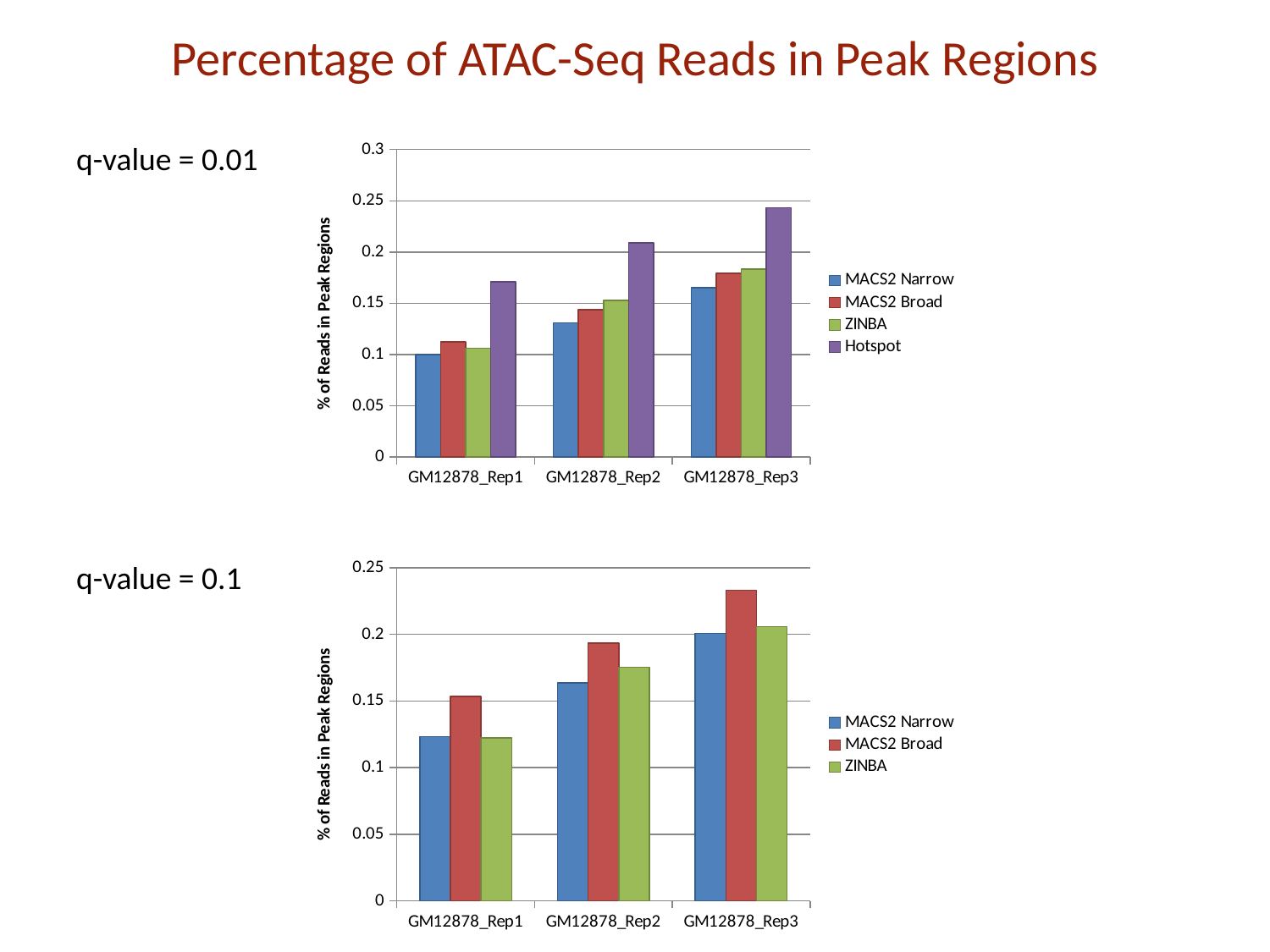

Percentage of ATAC-Seq Reads in Peak Regions
q-value = 0.01

### Chart

| Category |  |  |  |  |
|---|---|---|---|---|
| GM12878_Rep1 | 0.0998884698906308 | 0.112263384203815 | 0.105978312527717 | 0.171008391960857 |
| GM12878_Rep2 | 0.130795082304409 | 0.143811587427084 | 0.152973837770576 | 0.208923039719533 |
| GM12878_Rep3 | 0.165070487647459 | 0.179031986867696 | 0.183411730958524 | 0.243337231681928 |
q-value = 0.1

### Chart

| Category |  |  |  |
|---|---|---|---|
| GM12878_Rep1 | 0.123131798086474 | 0.153491133641227 | 0.122210552372012 |
| GM12878_Rep2 | 0.163660594165999 | 0.193628333411906 | 0.17546252909058 |
| GM12878_Rep3 | 0.2007012440076 | 0.233227692205718 | 0.205705201336973 |